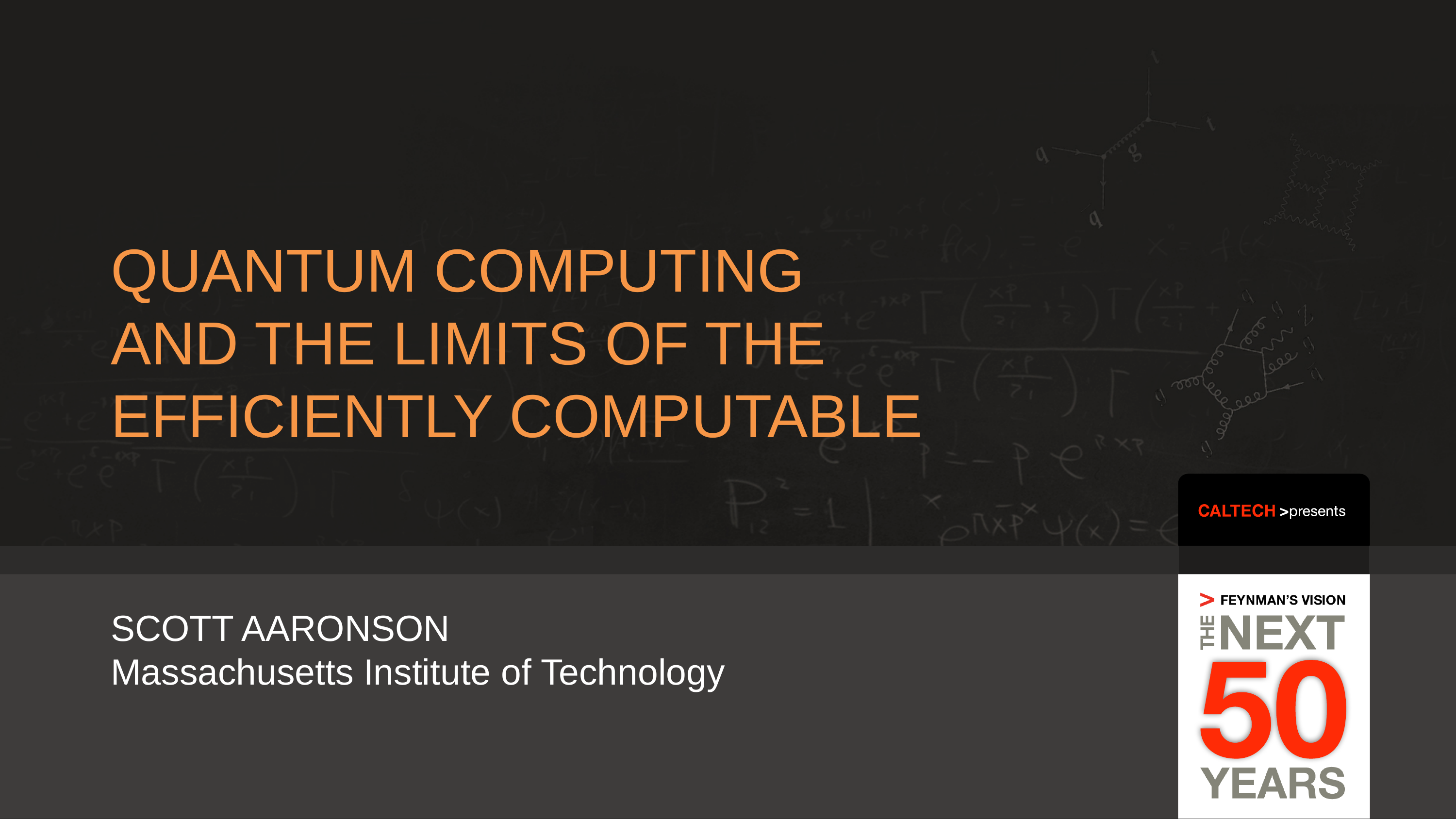

# QUANTUM COMPUTING AND THE LIMITS OF THE EFFICIENTLY COMPUTABLE
SCOTT AARONSON
Massachusetts Institute of Technology